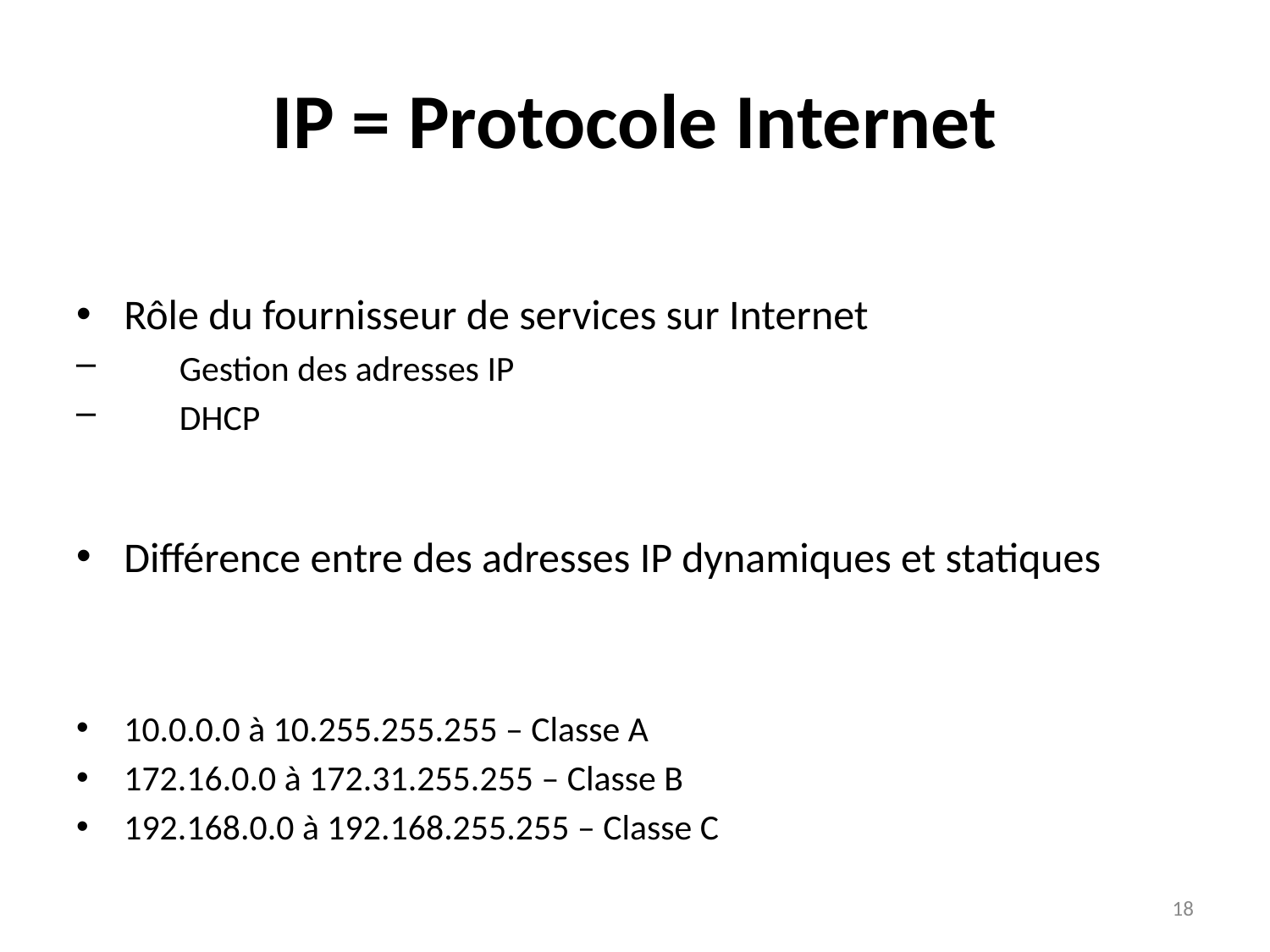

# IP = Protocole Internet

Rôle du fournisseur de services sur Internet
Gestion des adresses IP
DHCP

Différence entre des adresses IP dynamiques et statiques

10.0.0.0 à 10.255.255.255 – Classe A
172.16.0.0 à 172.31.255.255 – Classe B
192.168.0.0 à 192.168.255.255 – Classe C
18